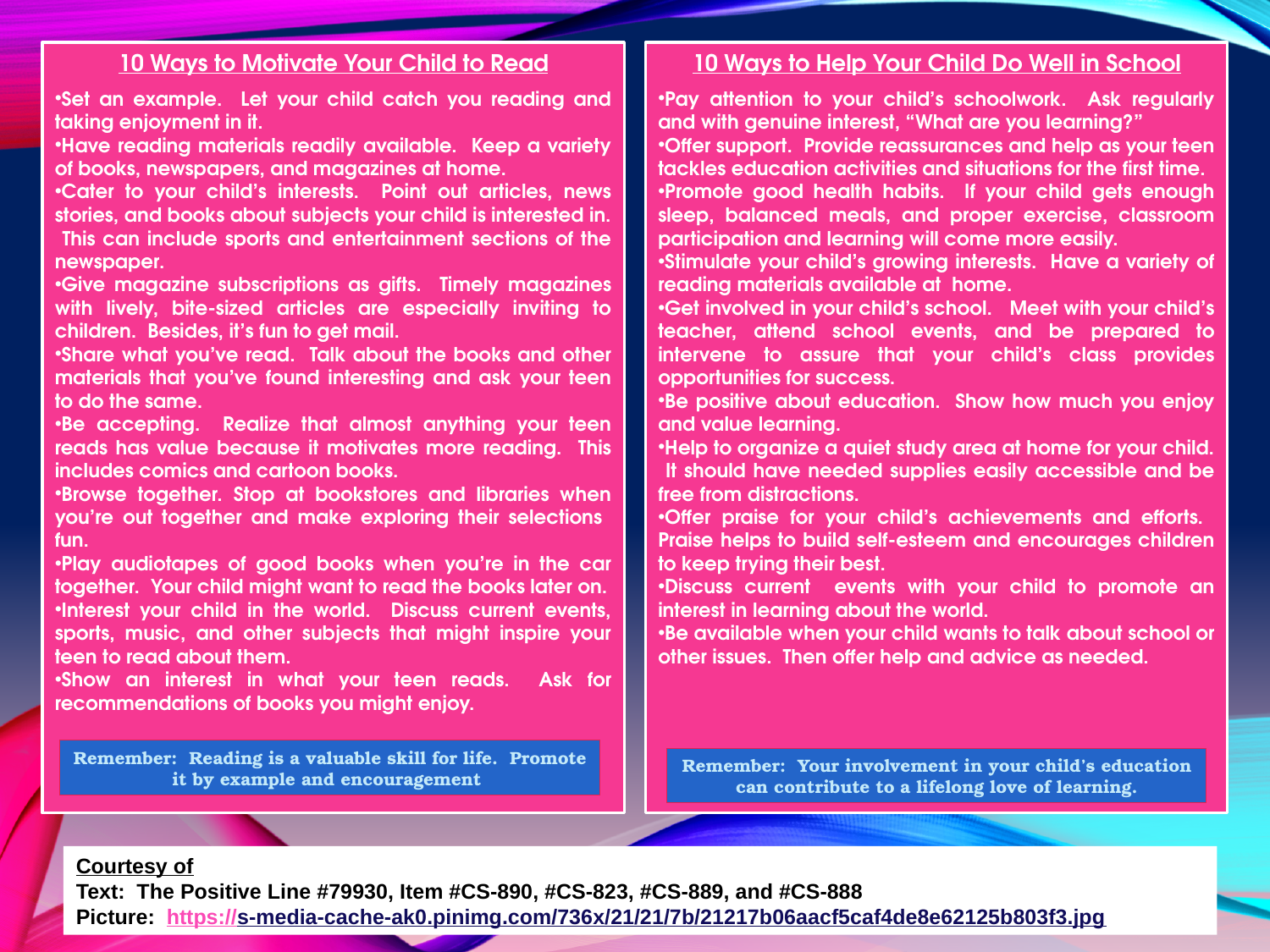

10 Ways to Motivate Your Child to Read

Set an example.  Let your child catch you reading and taking enjoyment in it.
Have reading materials readily available.  Keep a variety of books, newspapers, and magazines at home.
Cater to your child’s interests.  Point out articles, news stories, and books about subjects your child is interested in.  This can include sports and entertainment sections of the newspaper.
Give magazine subscriptions as gifts.  Timely magazines with lively, bite-sized articles are especially inviting to children.  Besides, it’s fun to get mail.
Share what you’ve read.  Talk about the books and other materials that you’ve found interesting and ask your teen to do the same.
Be accepting.  Realize that almost anything your teen reads has value because it motivates more reading.  This includes comics and cartoon books.
Browse together. Stop at bookstores and libraries when you’re out together and make exploring their selections  fun.
Play audiotapes of good books when you’re in the car together.  Your child might want to read the books later on.
Interest your child in the world.  Discuss current events, sports, music, and other subjects that might inspire your teen to read about them.
Show an interest in what your teen reads.  Ask for recommendations of books you might enjoy.

10 Ways to Help Your Child Do Well in School

Pay attention to your child’s schoolwork.  Ask regularly and with genuine interest, “What are you learning?”
Offer support.  Provide reassurances and help as your teen tackles education activities and situations for the first time.
Promote good health habits.  If your child gets enough sleep, balanced meals, and proper exercise, classroom participation and learning will come more easily.
Stimulate your child’s growing interests.  Have a variety of reading materials available at  home.
Get involved in your child’s school.   Meet with your child’s teacher, attend school events, and be prepared to intervene to assure that your child’s class provides opportunities for success.
Be positive about education.  Show how much you enjoy and value learning.
Help to organize a quiet study area at home for your child.  It should have needed supplies easily accessible and be free from distractions.
Offer praise for your child’s achievements and efforts.  Praise helps to build self-esteem and encourages children to keep trying their best.
Discuss current  events with your child to promote an interest in learning about the world.
Be available when your child wants to talk about school or other issues.  Then offer help and advice as needed.

Remember:  Reading is a valuable skill for life.  Promote it by example and encouragement.
Remember:  Your involvement in your child’s education can contribute to a lifelong love of learning.
Courtesy of
Text:  The Positive Line #79930, Item #CS-890, #CS-823, #CS-889, and #CS-888
Picture:  https://s-media-cache-ak0.pinimg.com/736x/21/21/7b/21217b06aacf5caf4de8e62125b803f3.jpg